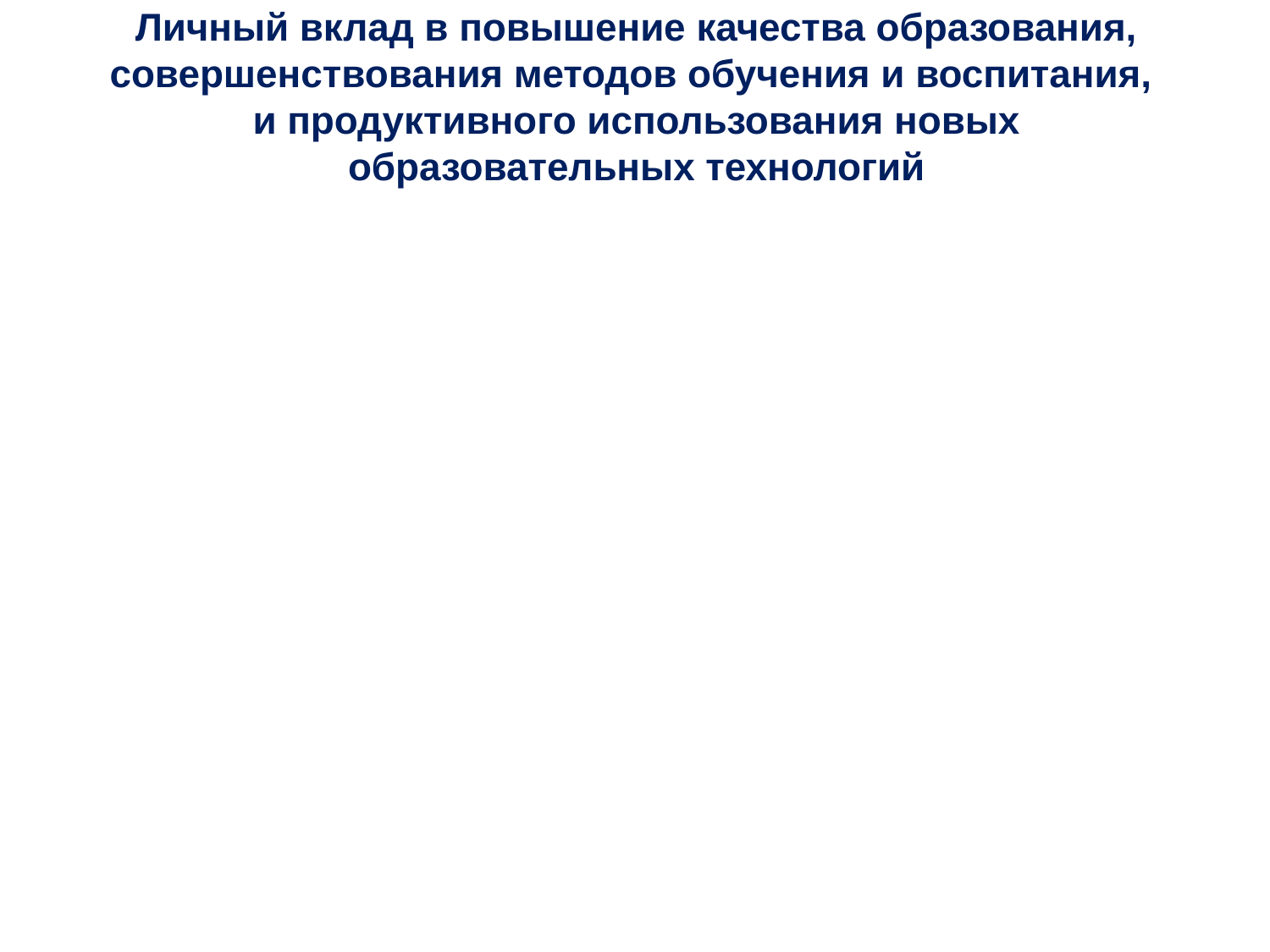

# Личный вклад в повышение качества образования, совершенствования методов обучения и воспитания, и продуктивного использования новых образовательных технологий